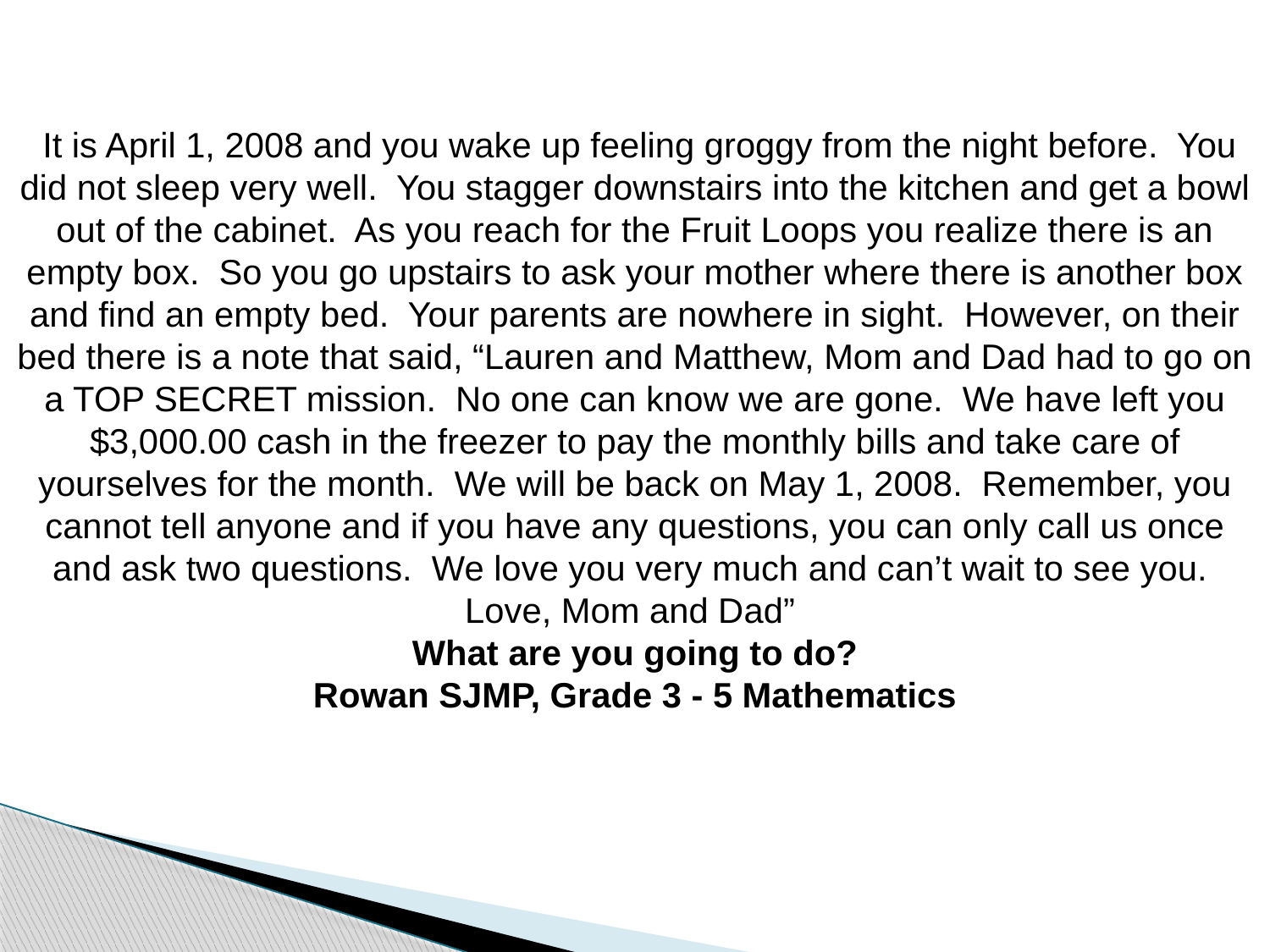

It is April 1, 2008 and you wake up feeling groggy from the night before.  You did not sleep very well.  You stagger downstairs into the kitchen and get a bowl out of the cabinet.  As you reach for the Fruit Loops you realize there is an empty box.  So you go upstairs to ask your mother where there is another box and find an empty bed.  Your parents are nowhere in sight.  However, on their bed there is a note that said, “Lauren and Matthew, Mom and Dad had to go on a TOP SECRET mission.  No one can know we are gone.  We have left you $3,000.00 cash in the freezer to pay the monthly bills and take care of yourselves for the month.  We will be back on May 1, 2008.  Remember, you cannot tell anyone and if you have any questions, you can only call us once and ask two questions.  We love you very much and can’t wait to see you.  Love, Mom and Dad”
What are you going to do?
Rowan SJMP, Grade 3 - 5 Mathematics